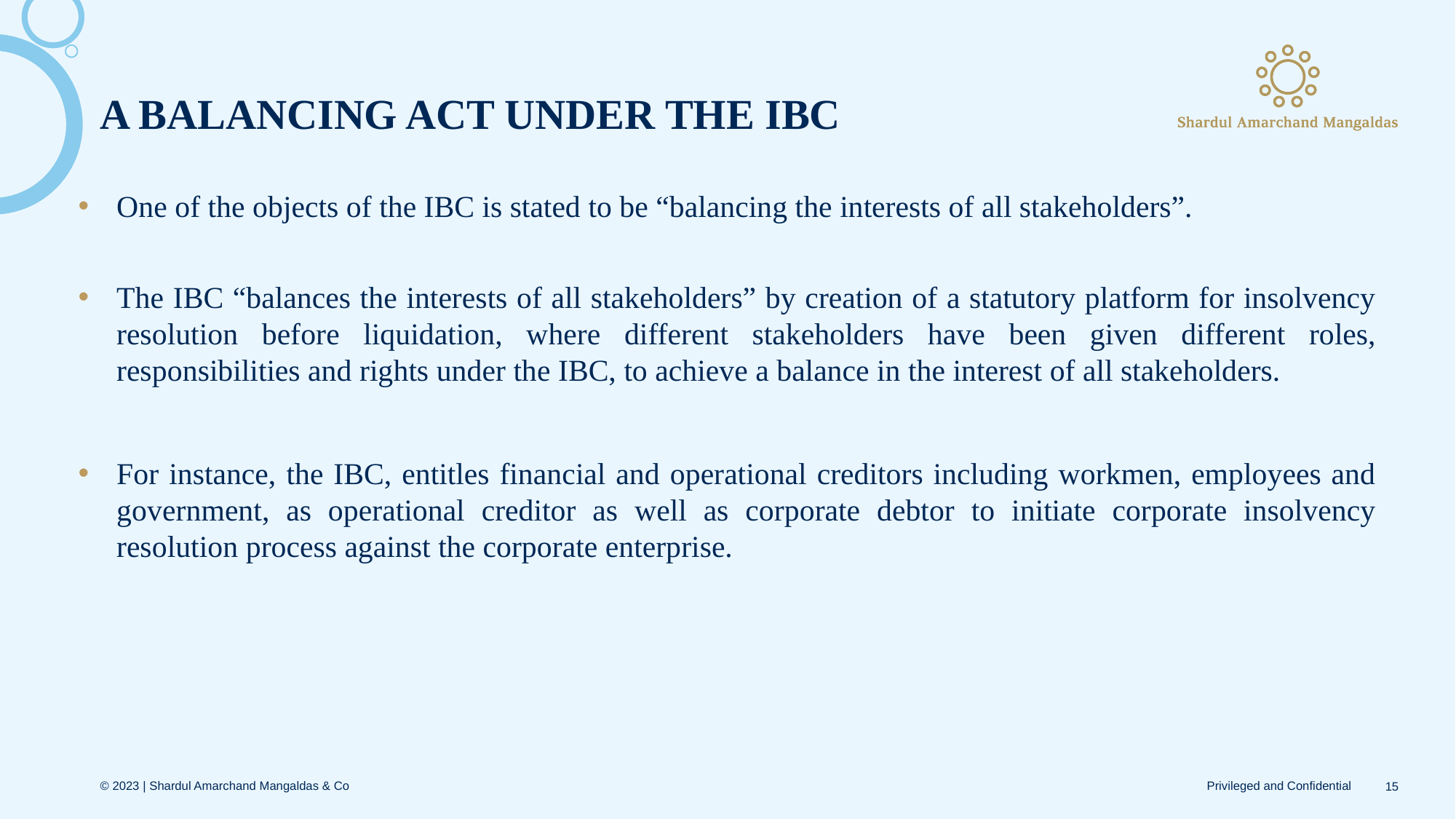

# A BALANCING ACT UNDER THE IBC
One of the objects of the IBC is stated to be “balancing the interests of all stakeholders”.

The IBC “balances the interests of all stakeholders” by creation of a statutory platform for insolvency resolution before liquidation, where different stakeholders have been given different roles, responsibilities and rights under the IBC, to achieve a balance in the interest of all stakeholders.

For instance, the IBC, entitles financial and operational creditors including workmen, employees and government, as operational creditor as well as corporate debtor to initiate corporate insolvency resolution process against the corporate enterprise.

15